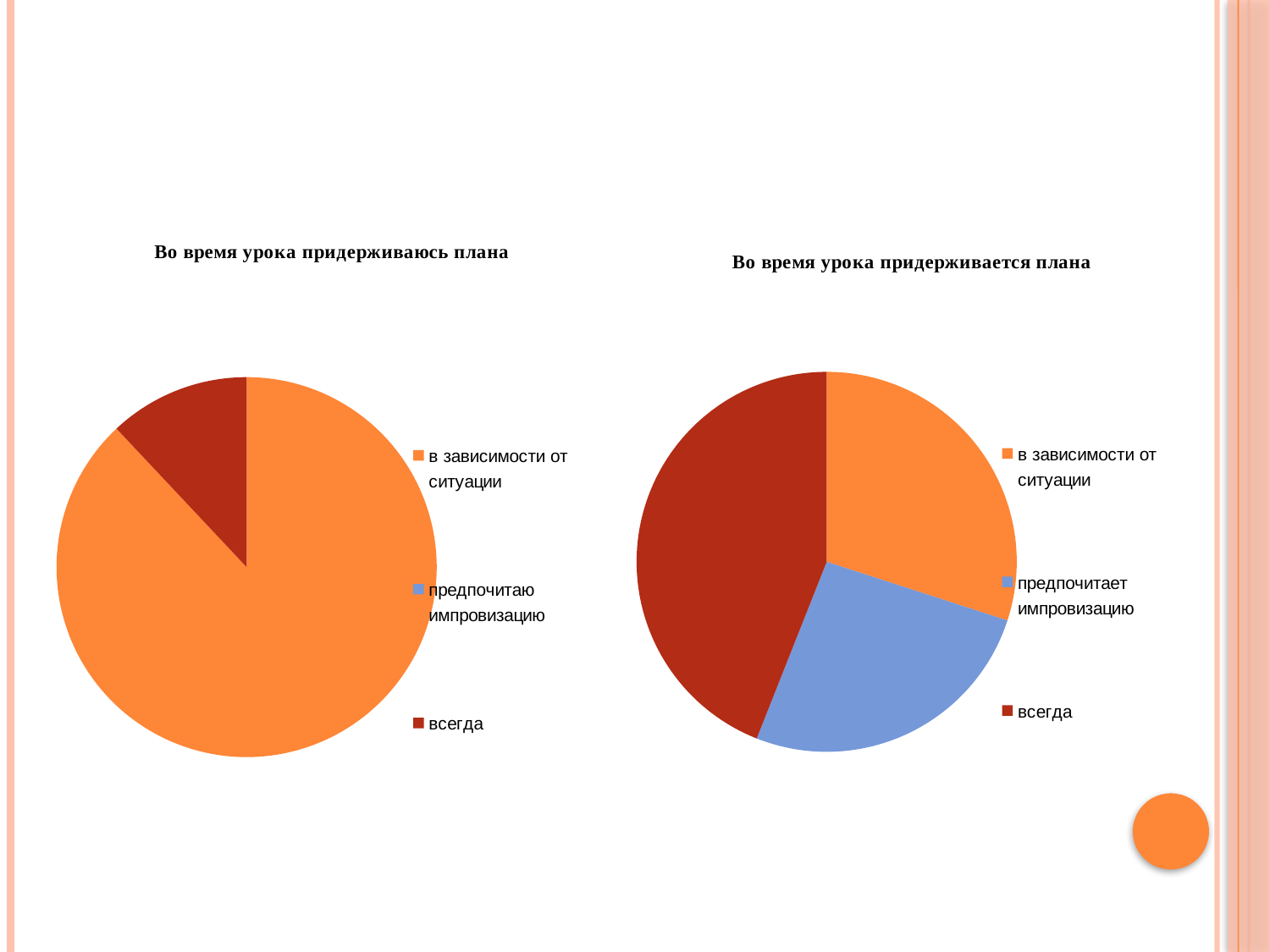

#

### Chart: Во время урока придерживаюсь плана

| Category | Если класс не приведен в порядок |
|---|---|
| в зависимости от ситуации   | 88.0 |
| предпочитаю импровизацию  | 0.0 |
| всегда | 12.0 |

### Chart: Во время урока придерживается плана

| Category | Если класс не приведен в порядок |
|---|---|
| в зависимости от ситуации   | 30.0 |
| предпочитает импровизацию  | 26.0 |
| всегда | 44.0 |